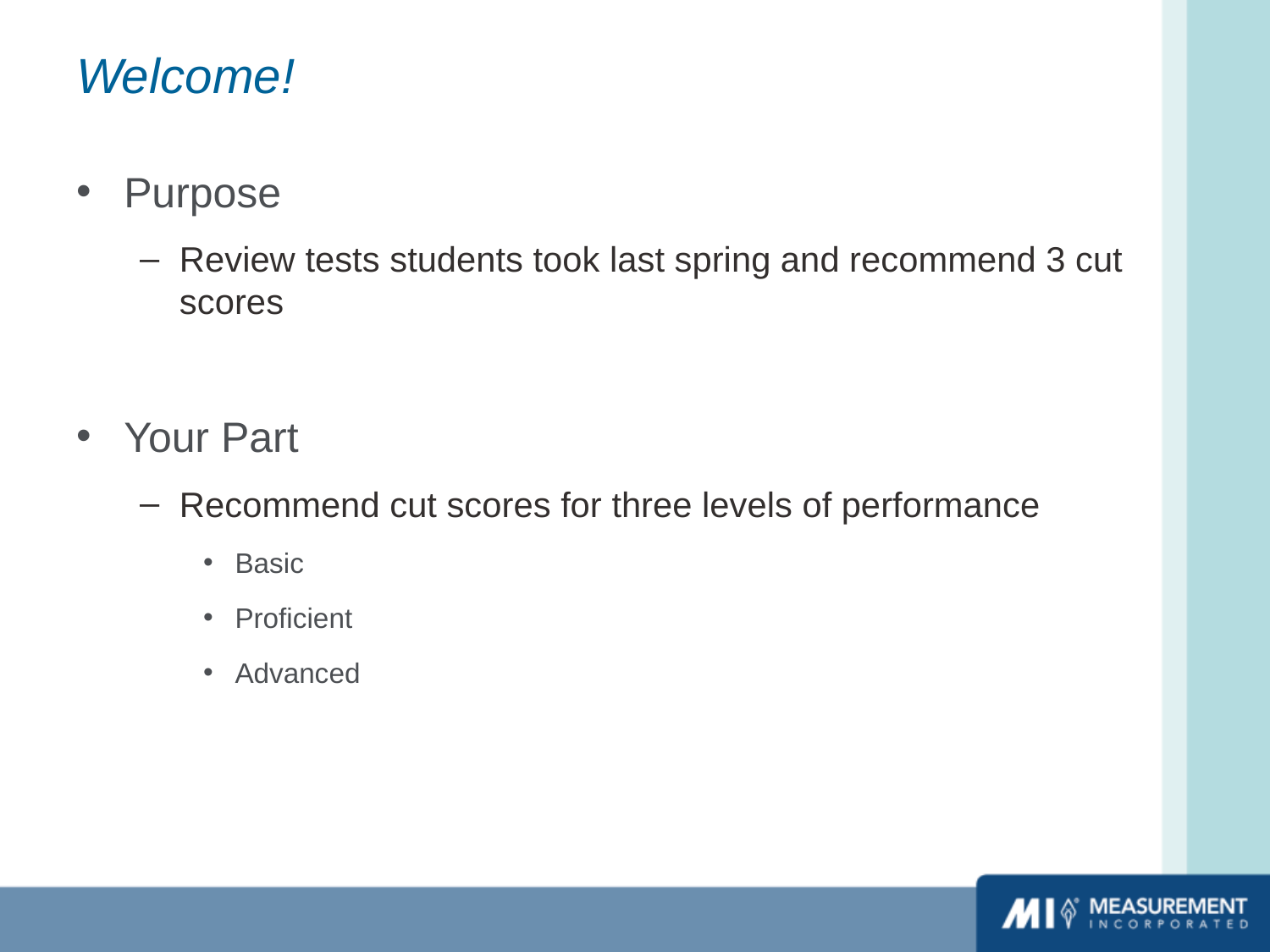

# Welcome!
Purpose
Review tests students took last spring and recommend 3 cut scores

Your Part
Recommend cut scores for three levels of performance
Basic
Proficient
Advanced